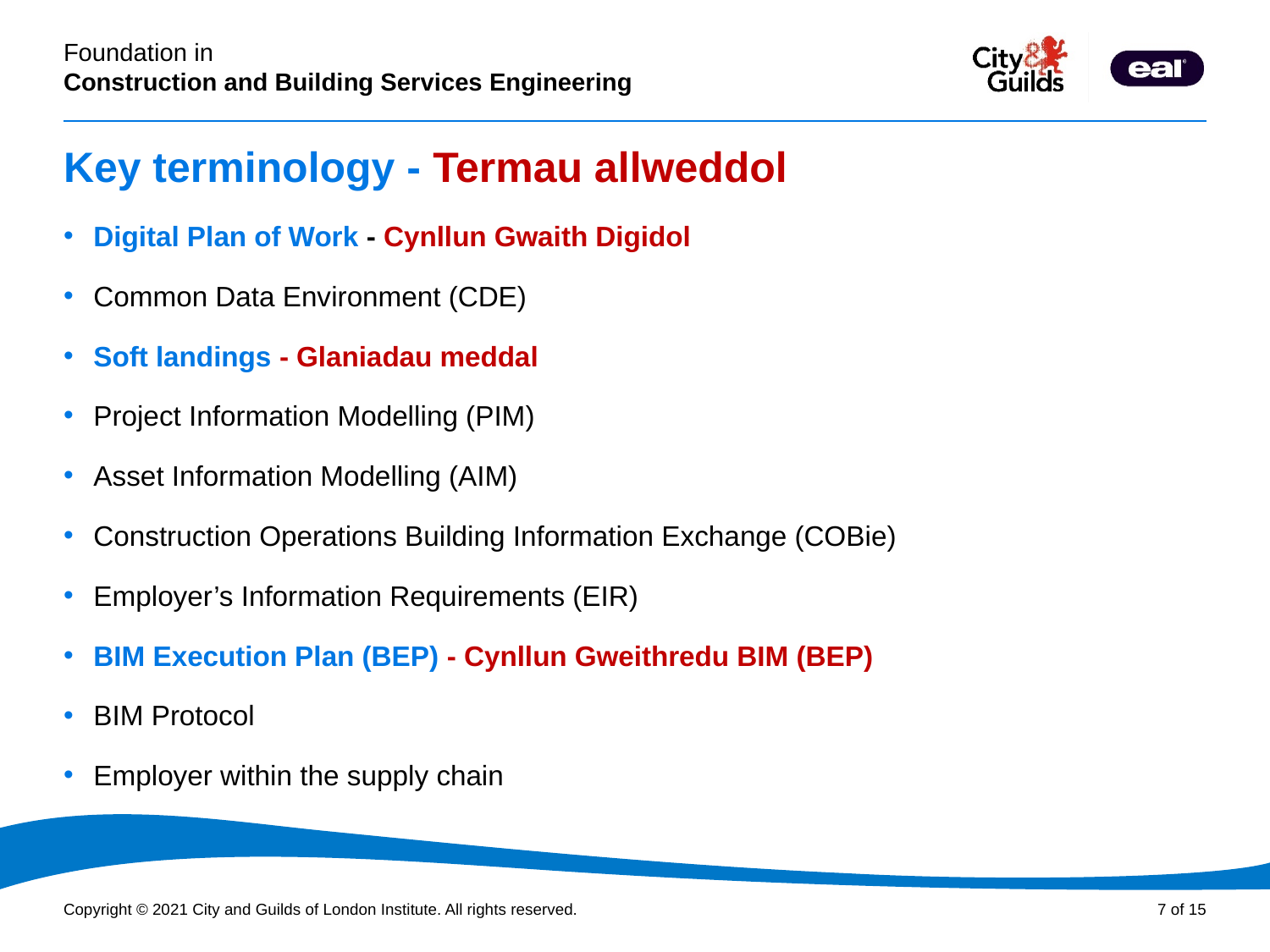

# Key terminology - Termau allweddol
Digital Plan of Work - Cynllun Gwaith Digidol
Common Data Environment (CDE)
Soft landings - Glaniadau meddal
Project Information Modelling (PIM)
Asset Information Modelling (AIM)
Construction Operations Building Information Exchange (COBie)
Employer’s Information Requirements (EIR)
BIM Execution Plan (BEP) - Cynllun Gweithredu BIM (BEP)
BIM Protocol
Employer within the supply chain